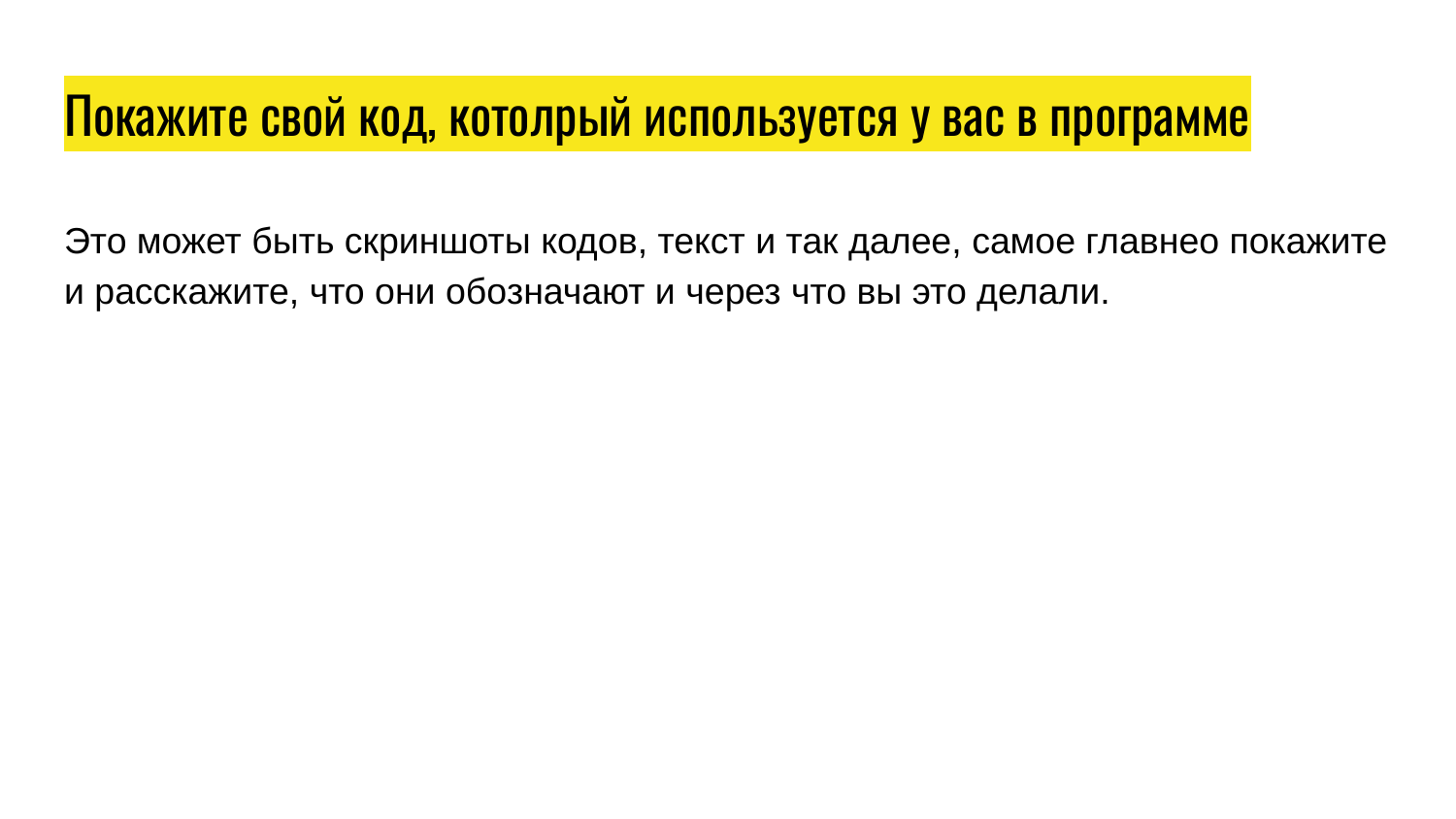

# Покажите свой код, котолрый используется у вас в программе
Это может быть скриншоты кодов, текст и так далее, самое главнео покажите и расскажите, что они обозначают и через что вы это делали.